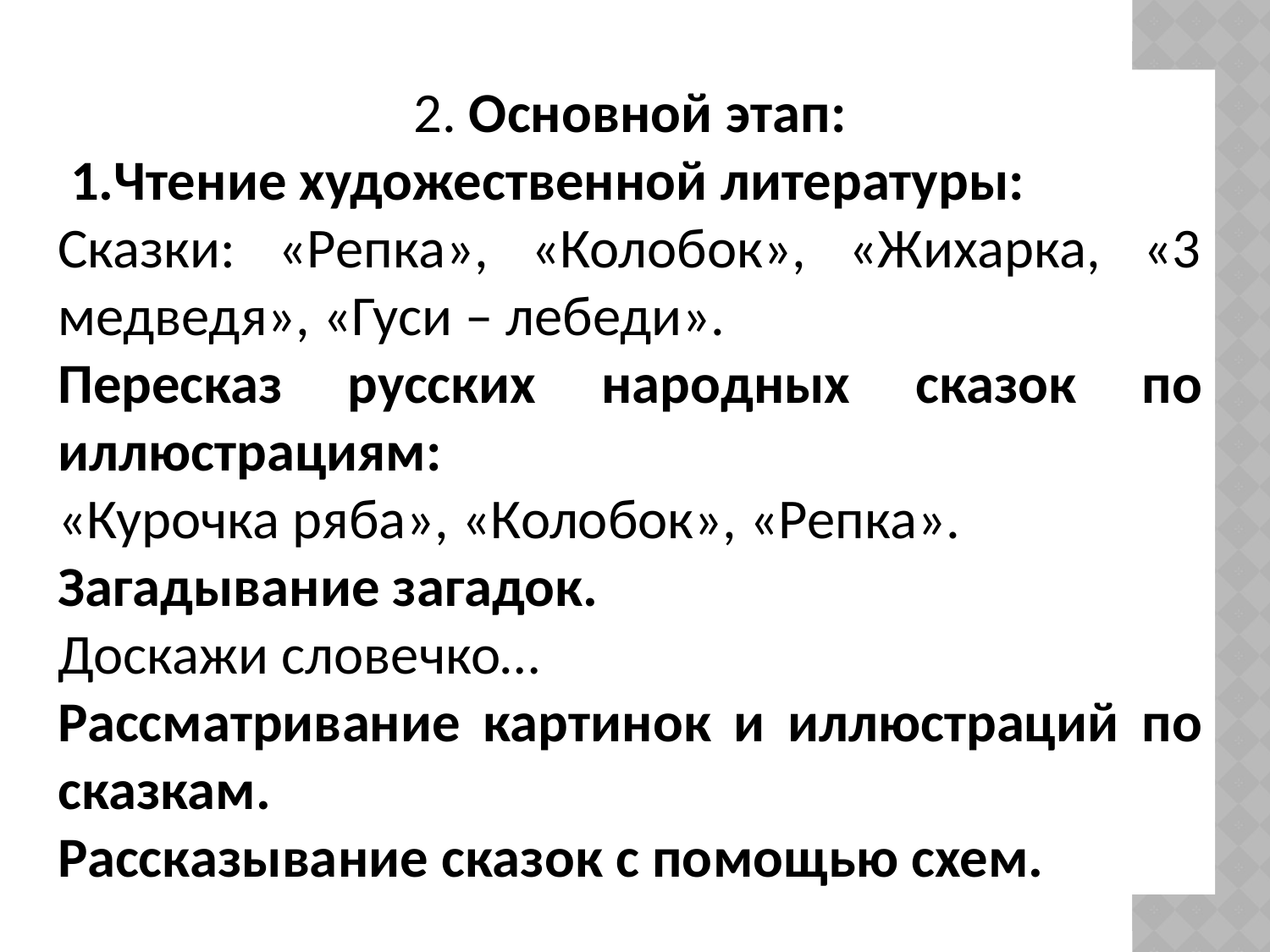

2. Основной этап:
 1.Чтение художественной литературы:
Сказки: «Репка», «Колобок», «Жихарка, «3 медведя», «Гуси – лебеди».
Пересказ русских народных сказок по иллюстрациям:
«Курочка ряба», «Колобок», «Репка».
Загадывание загадок.
Доскажи словечко…
Рассматривание картинок и иллюстраций по сказкам.
Рассказывание сказок с помощью схем.